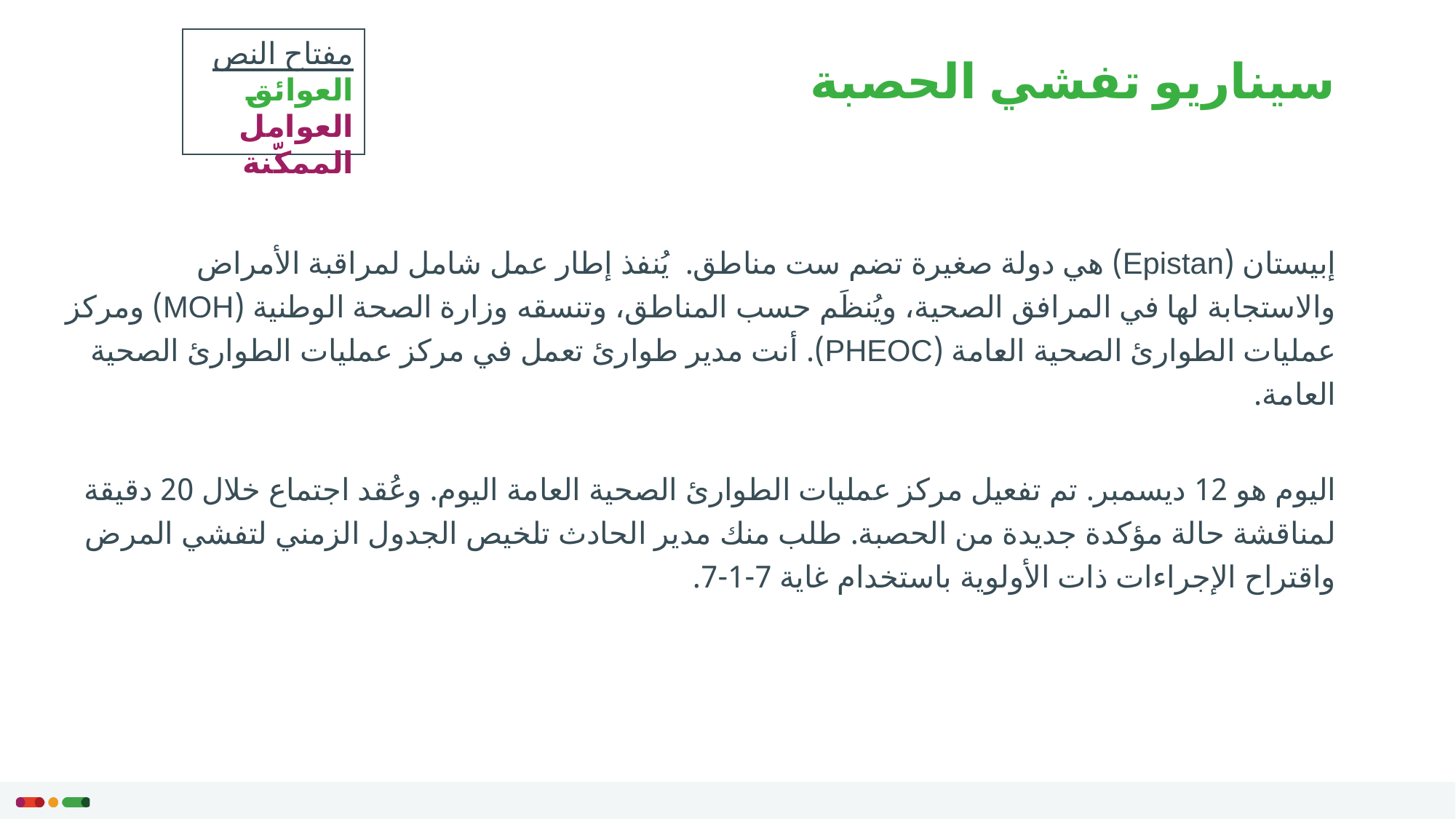

مفتاح النص
العوائق
العوامل الممكّنة
# سيناريو تفشي الحصبة
إبيستان (Epistan) هي دولة صغيرة تضم ست مناطق.  يُنفذ إطار عمل شامل لمراقبة الأمراض والاستجابة لها في المرافق الصحية، ويُنظَم حسب المناطق، وتنسقه وزارة الصحة الوطنية (MOH) ومركز عمليات الطوارئ الصحية العامة (PHEOC). أنت مدير طوارئ تعمل في مركز عمليات الطوارئ الصحية العامة.
اليوم هو 12 ديسمبر. تم تفعيل مركز عمليات الطوارئ الصحية العامة اليوم. وعُقد اجتماع خلال 20 دقيقة لمناقشة حالة مؤكدة جديدة من الحصبة. طلب منك مدير الحادث تلخيص الجدول الزمني لتفشي المرض واقتراح الإجراءات ذات الأولوية باستخدام غاية 7-1-7.